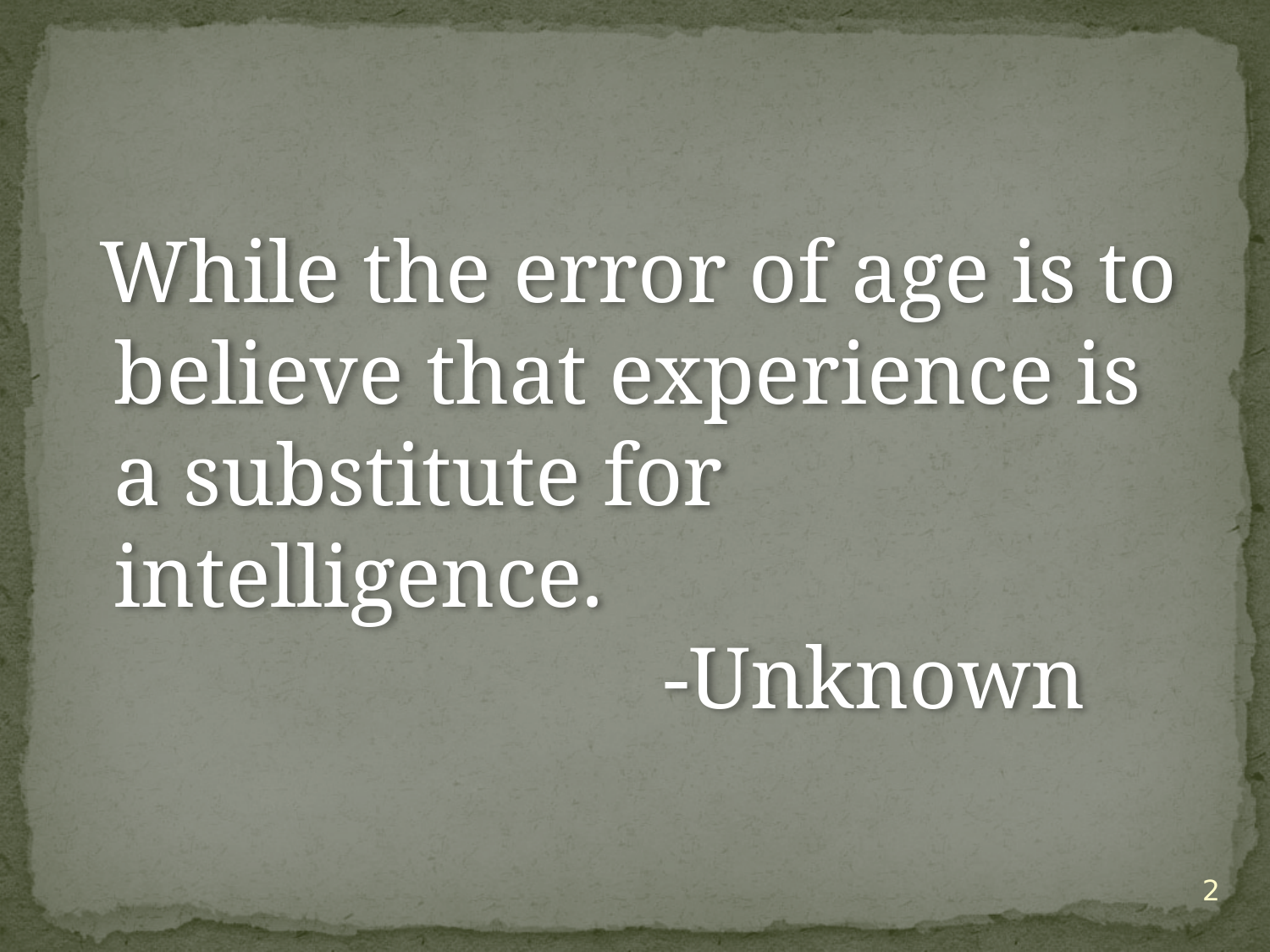

#
  While the error of age is to believe that experience is a substitute for intelligence.
                         -Unknown
2